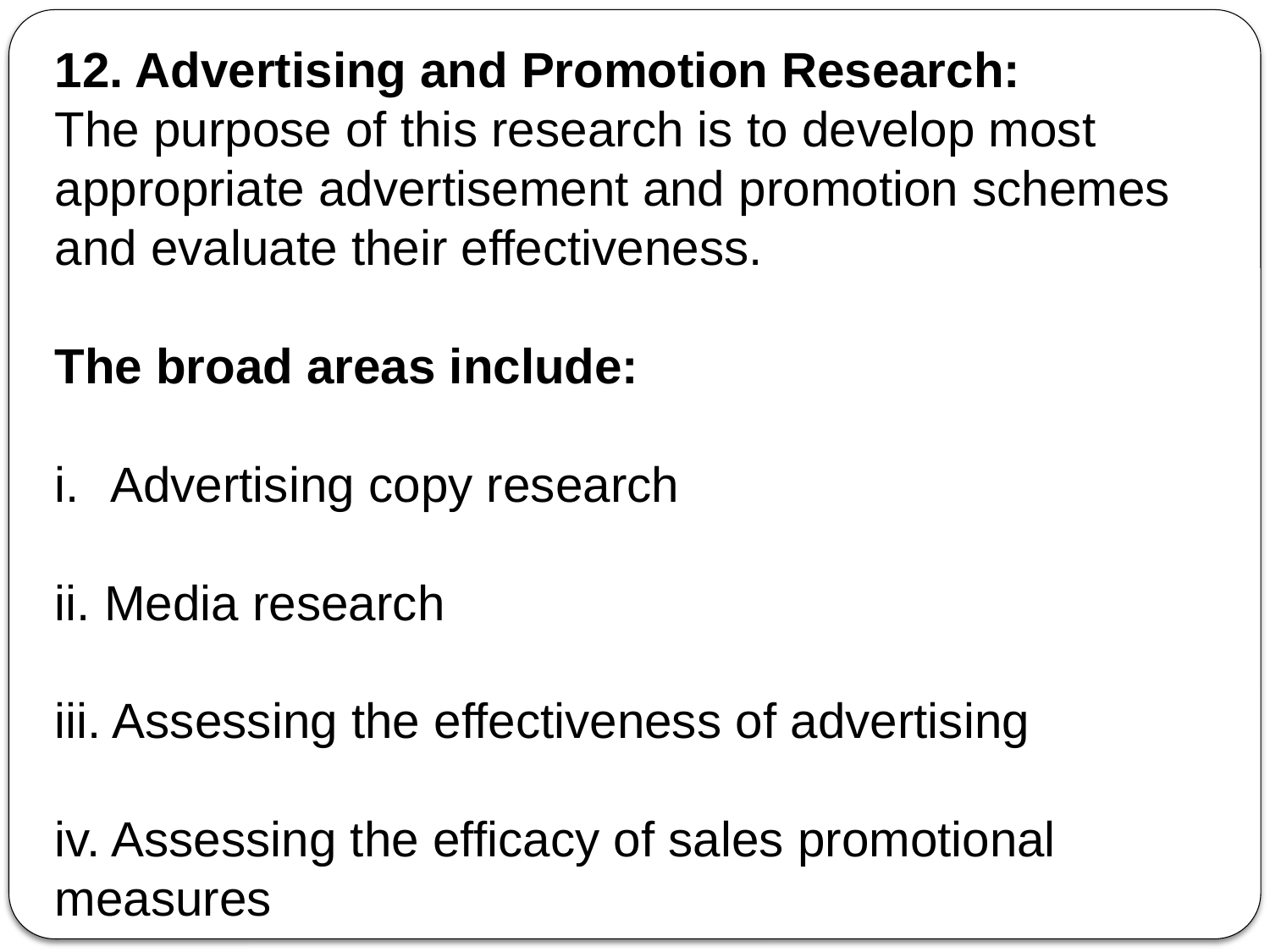

12. Advertising and Promotion Research:
The purpose of this research is to develop most appropriate advertisement and promotion schemes and evaluate their effectiveness.

The broad areas include:

Advertising copy research

ii. Media research

iii. Assessing the effectiveness of advertising

iv. Assessing the efficacy of sales promotional measures